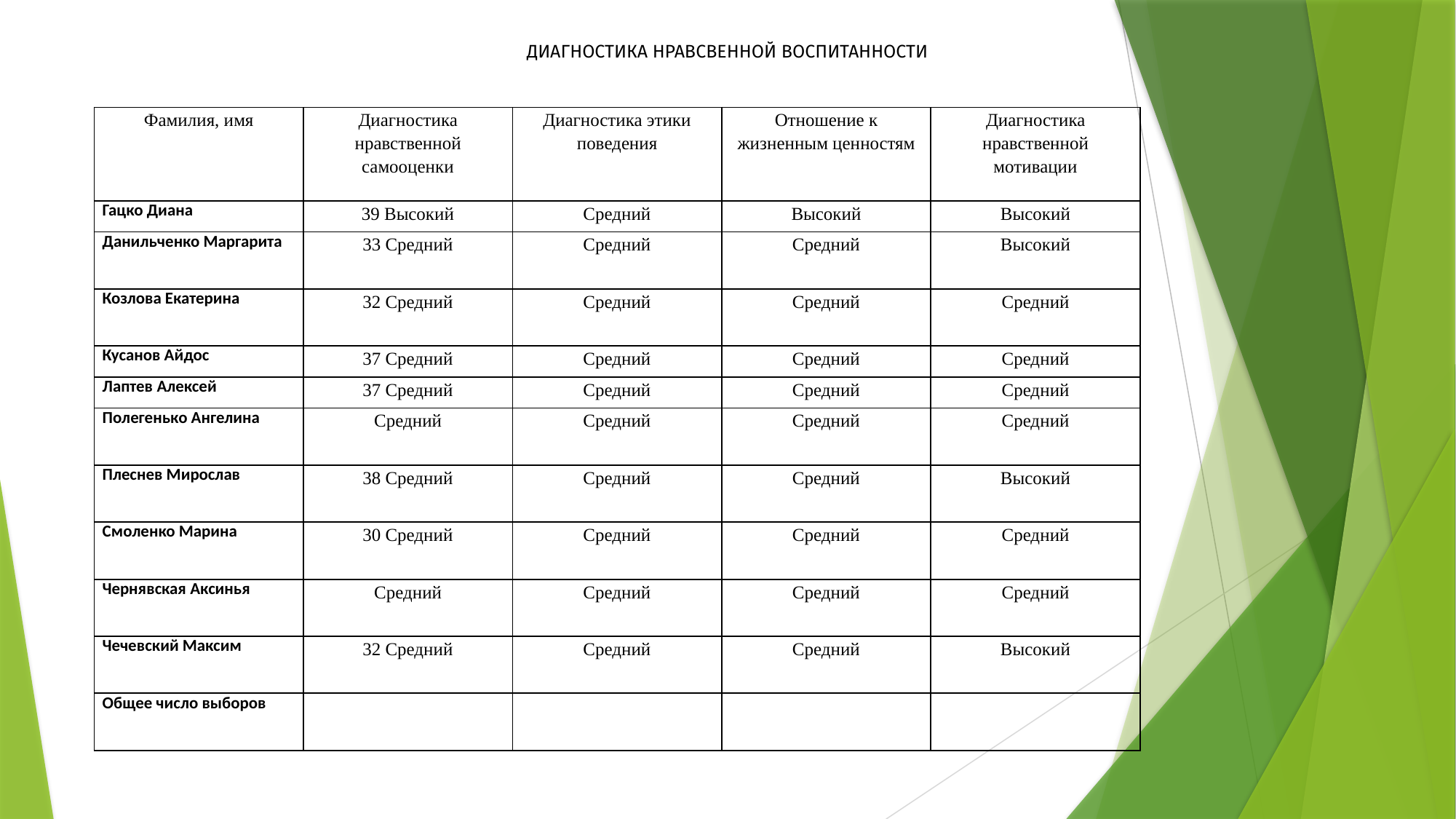

ДИАГНОСТИКА НРАВСВЕННОЙ ВОСПИТАННОСТИ

#
| Фамилия, имя | Диагностика нравственной самооценки | Диагностика этики поведения | Отношение к жизненным ценностям | Диагностика нравственной мотивации |
| --- | --- | --- | --- | --- |
| Гацко Диана | 39 Высокий | Средний | Высокий | Высокий |
| Данильченко Маргарита | 33 Средний | Средний | Средний | Высокий |
| Козлова Екатерина | 32 Средний | Средний | Средний | Средний |
| Кусанов Айдос | 37 Средний | Средний | Средний | Средний |
| Лаптев Алексей | 37 Средний | Средний | Средний | Средний |
| Полегенько Ангелина | Средний | Средний | Средний | Средний |
| Плеснев Мирослав | 38 Средний | Средний | Средний | Высокий |
| Смоленко Марина | 30 Средний | Средний | Средний | Средний |
| Чернявская Аксинья | Средний | Средний | Средний | Средний |
| Чечевский Максим | 32 Средний | Средний | Средний | Высокий |
| Общее число выборов |  |  |  |  |